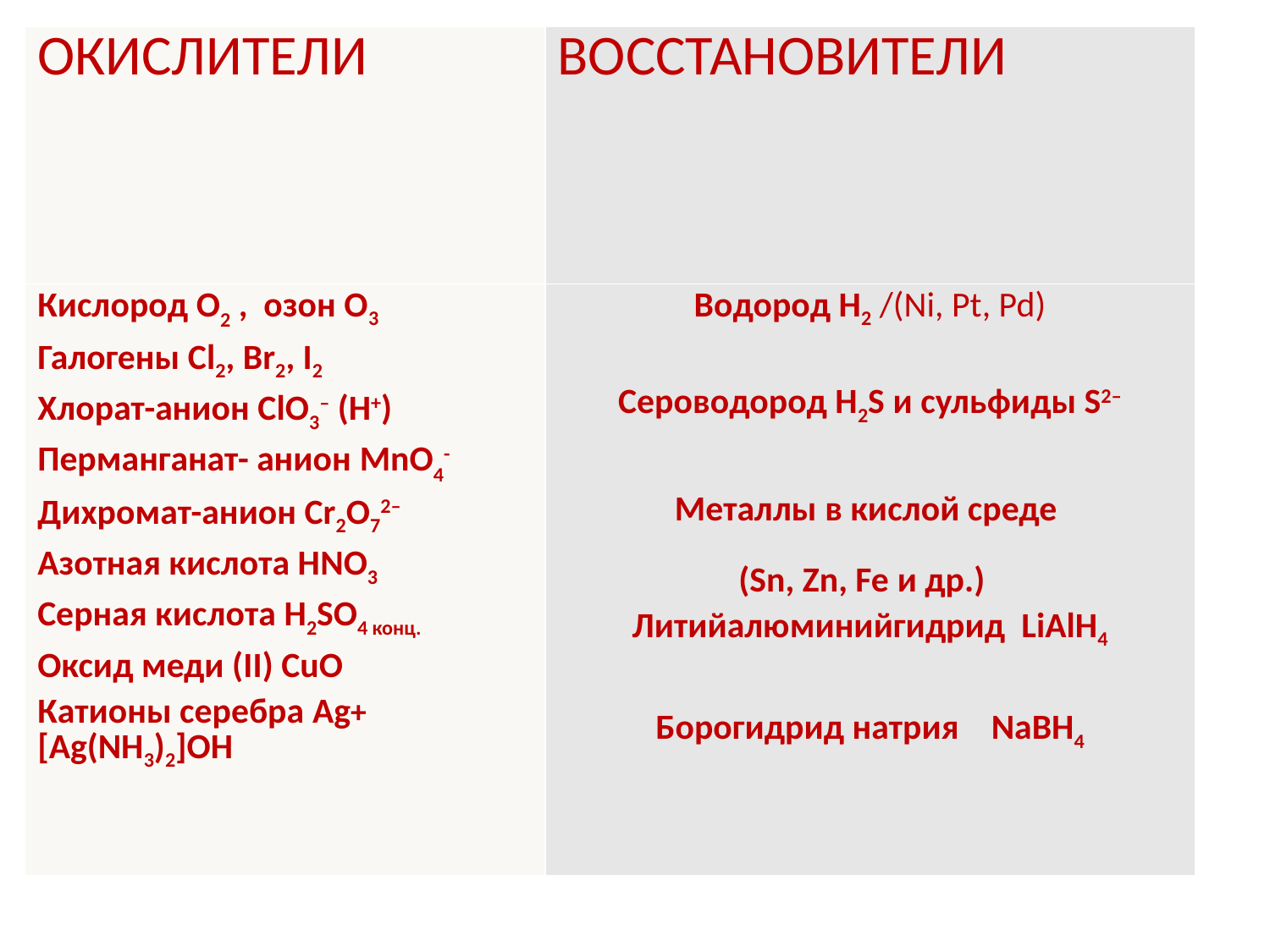

| ОКИСЛИТЕЛИ | ВОССТАНОВИТЕЛИ |
| --- | --- |
| Кислород O2 , озон О3 Галогены Cl2, Br2, I2 Хлорат-анион ClО3– (H+) Перманганат- анион MnO4- Дихромат-анион Cr2О72– Азотная кислота НNО3 Серная кислота H2SО4 конц. Оксид меди (II) CuO Катионы серебра Ag+ [Ag(NH3)2]OH | Водород Н2 /(Ni, Pt, Pd) Сероводород Н2S и сульфиды S2‒ Металлы в кислой среде (Sn, Zn, Fe и др.) Литийалюминийгидрид LiAlH4 Борогидрид натрия NaBH4 |